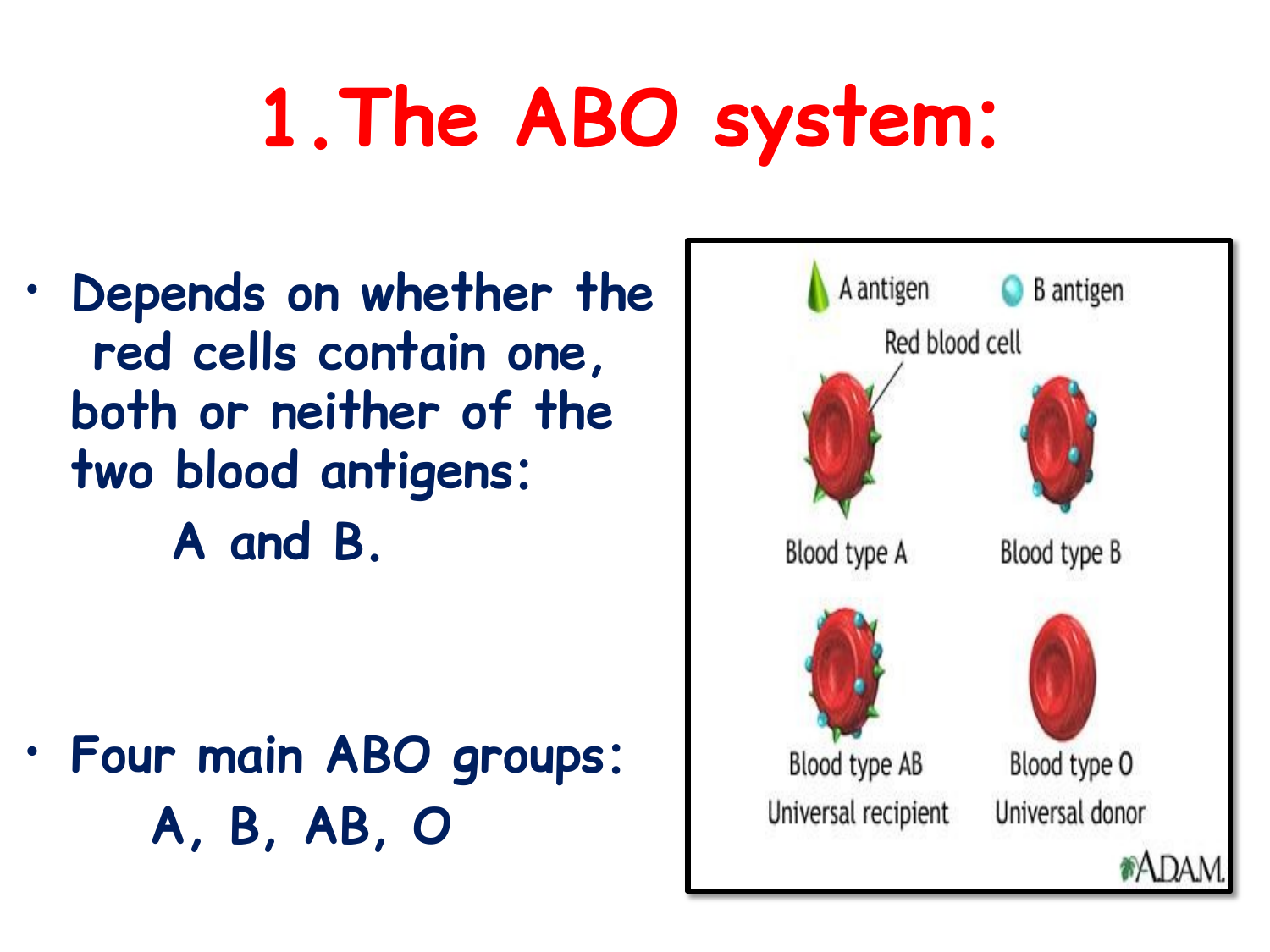

# 1.The ABO system:

Depends on whether the  red cells contain one,  both or neither of the  two blood antigens:
A and B.
Four main ABO groups:
A, B, AB, O